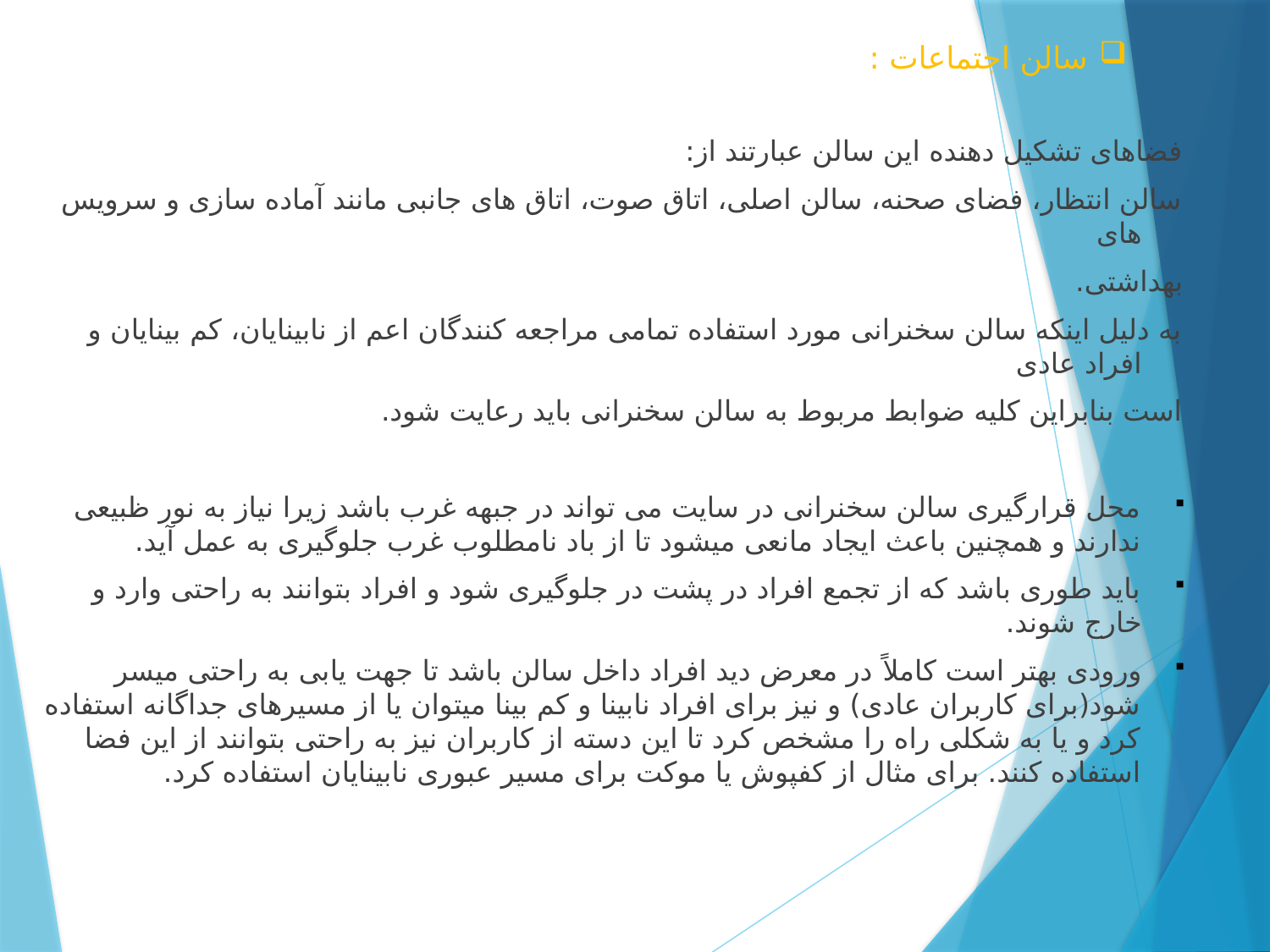

# سالن اجتماعات :
فضاهای تشکیل دهنده این سالن عبارتند از:
سالن انتظار، فضای صحنه، سالن اصلی، اتاق صوت، اتاق های جانبی مانند آماده سازی و سرویس های
بهداشتی.
به دلیل اینکه سالن سخنرانی مورد استفاده تمامی مراجعه کنندگان اعم از نابینایان، کم بینایان و افراد عادی
است بنابراین کلیه ضوابط مربوط به سالن سخنرانی باید رعایت شود.

محل قرارگیری سالن سخنرانی در سایت می تواند در جبهه غرب باشد زیرا نیاز به نور ظبیعی ندارند و همچنین باعث ایجاد مانعی میشود تا از باد نامطلوب غرب جلوگیری به عمل آید.
باید طوری باشد که از تجمع افراد در پشت در جلوگیری شود و افراد بتوانند به راحتی وارد و خارج شوند.
ورودی بهتر است کاملاً در معرض دید افراد داخل سالن باشد تا جهت یابی به راحتی میسر شود(برای کاربران عادی) و نیز برای افراد نابینا و کم بینا میتوان یا از مسیرهای جداگانه استفاده کرد و یا به شکلی راه را مشخص کرد تا این دسته از کاربران نیز به راحتی بتوانند از این فضا استفاده کنند. برای مثال از کفپوش یا موکت برای مسیر عبوری نابینایان استفاده کرد.